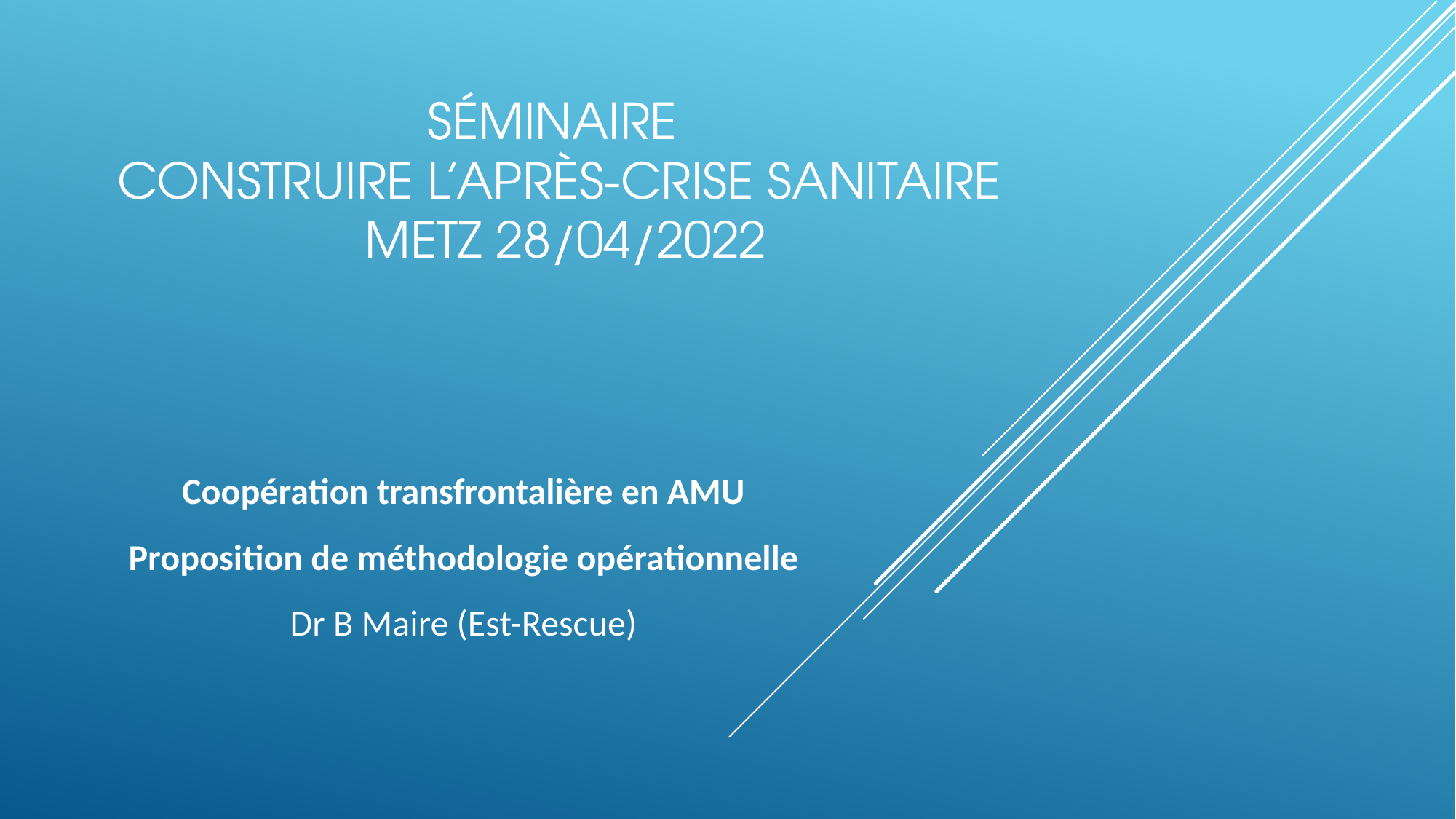

# Séminaire Construire l’après-crise sanitaire Metz 28/04/2022
Coopération transfrontalière en AMU
Proposition de méthodologie opérationnelle
Dr B Maire (Est-Rescue)